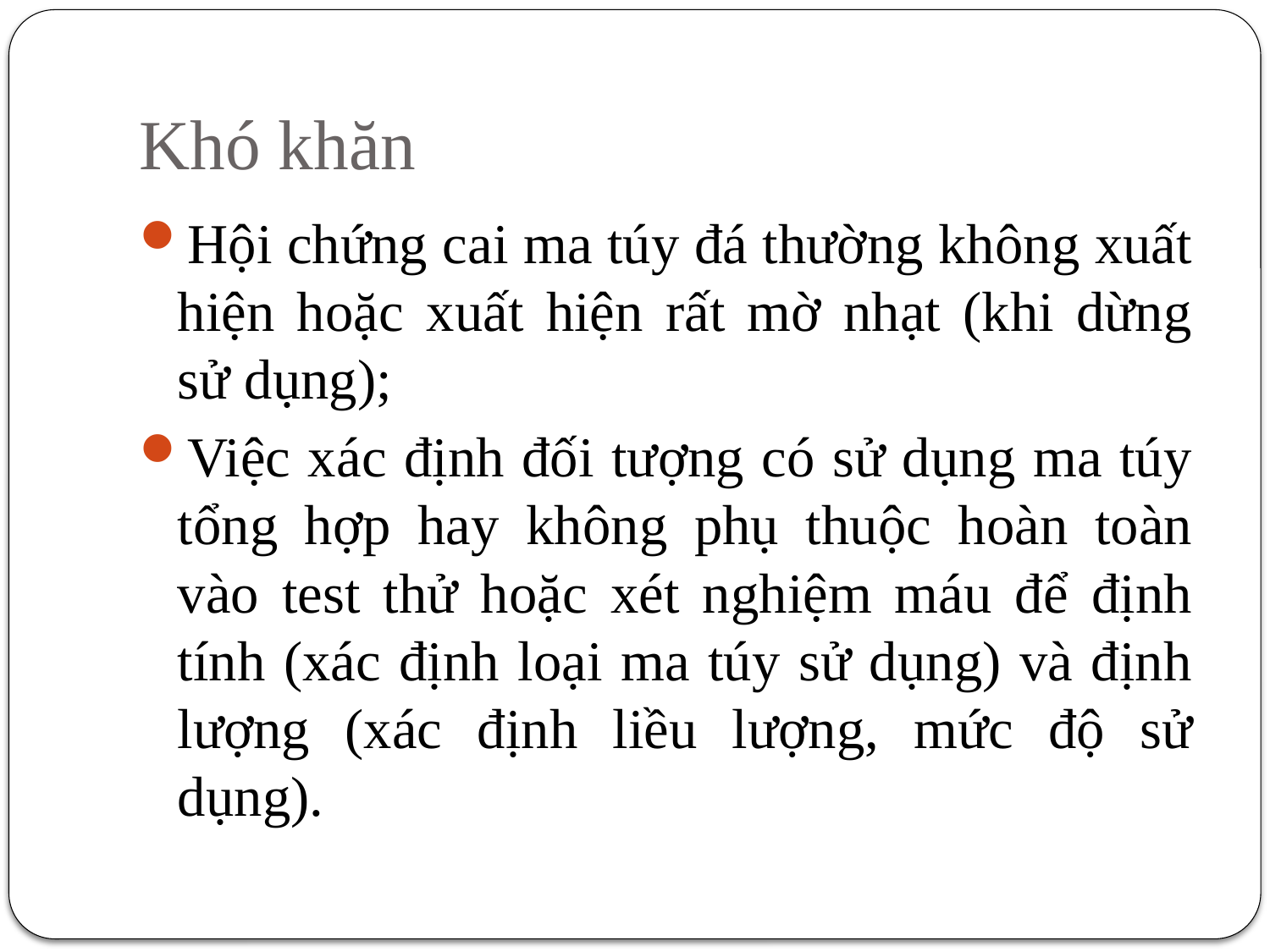

# Khó khăn
Hội chứng cai ma túy đá thường không xuất hiện hoặc xuất hiện rất mờ nhạt (khi dừng sử dụng);
Việc xác định đối tượng có sử dụng ma túy tổng hợp hay không phụ thuộc hoàn toàn vào test thử hoặc xét nghiệm máu để định tính (xác định loại ma túy sử dụng) và định lượng (xác định liều lượng, mức độ sử dụng).